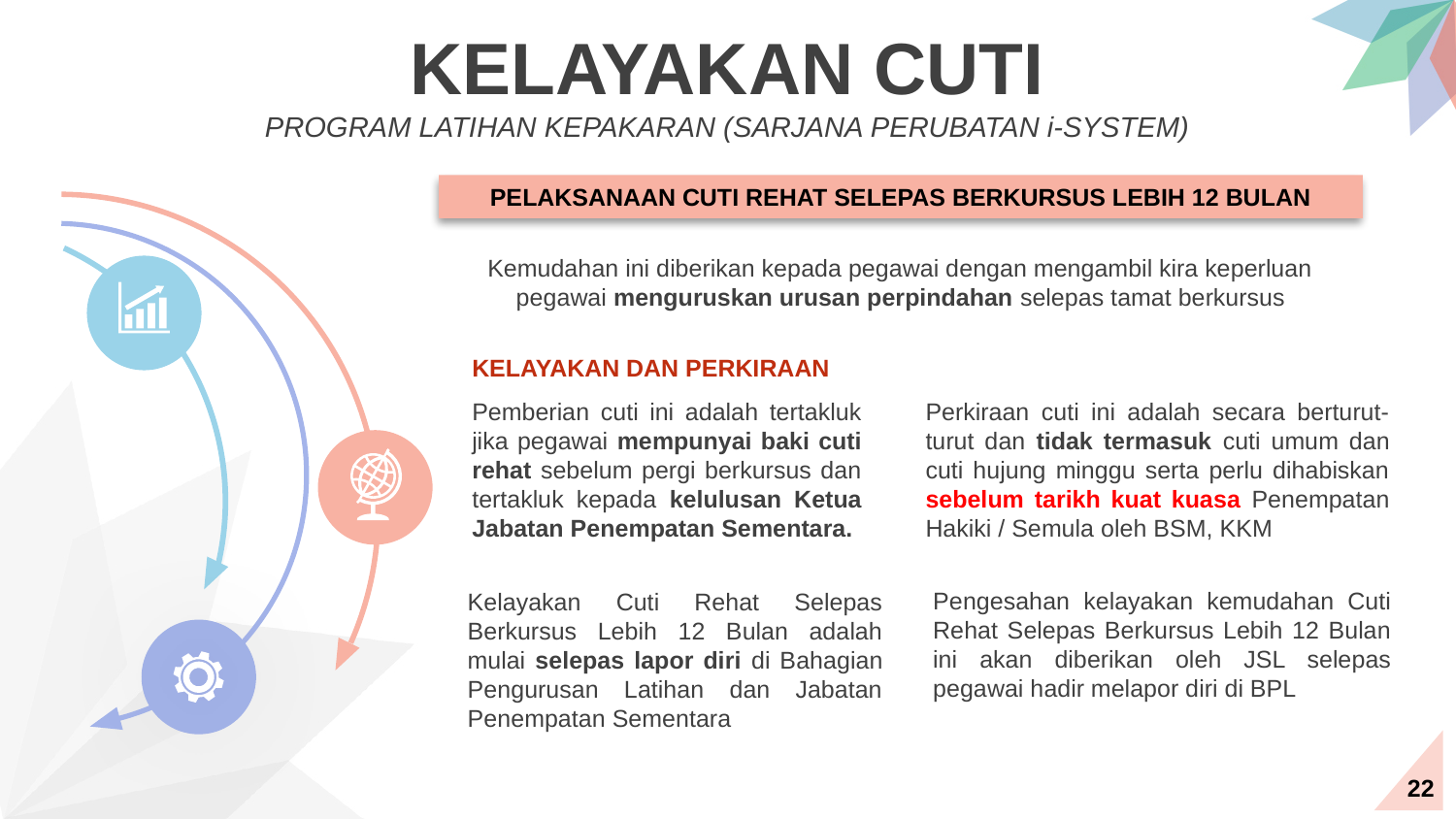

KELAYAKAN CUTI
PROGRAM LATIHAN KEPAKARAN (SARJANA PERUBATAN i-SYSTEM)
PELAKSANAAN CUTI REHAT SELEPAS BERKURSUS LEBIH 12 BULAN

Kemudahan ini diberikan kepada pegawai dengan mengambil kira keperluan pegawai menguruskan urusan perpindahan selepas tamat berkursus

KELAYAKAN DAN PERKIRAAN
Pemberian cuti ini adalah tertakluk jika pegawai mempunyai baki cuti rehat sebelum pergi berkursus dan tertakluk kepada kelulusan Ketua Jabatan Penempatan Sementara.
Perkiraan cuti ini adalah secara berturut-turut dan tidak termasuk cuti umum dan cuti hujung minggu serta perlu dihabiskan sebelum tarikh kuat kuasa Penempatan Hakiki / Semula oleh BSM, KKM

Pengesahan kelayakan kemudahan Cuti Rehat Selepas Berkursus Lebih 12 Bulan ini akan diberikan oleh JSL selepas pegawai hadir melapor diri di BPL
Kelayakan Cuti Rehat Selepas Berkursus Lebih 12 Bulan adalah mulai selepas lapor diri di Bahagian Pengurusan Latihan dan Jabatan Penempatan Sementara

22